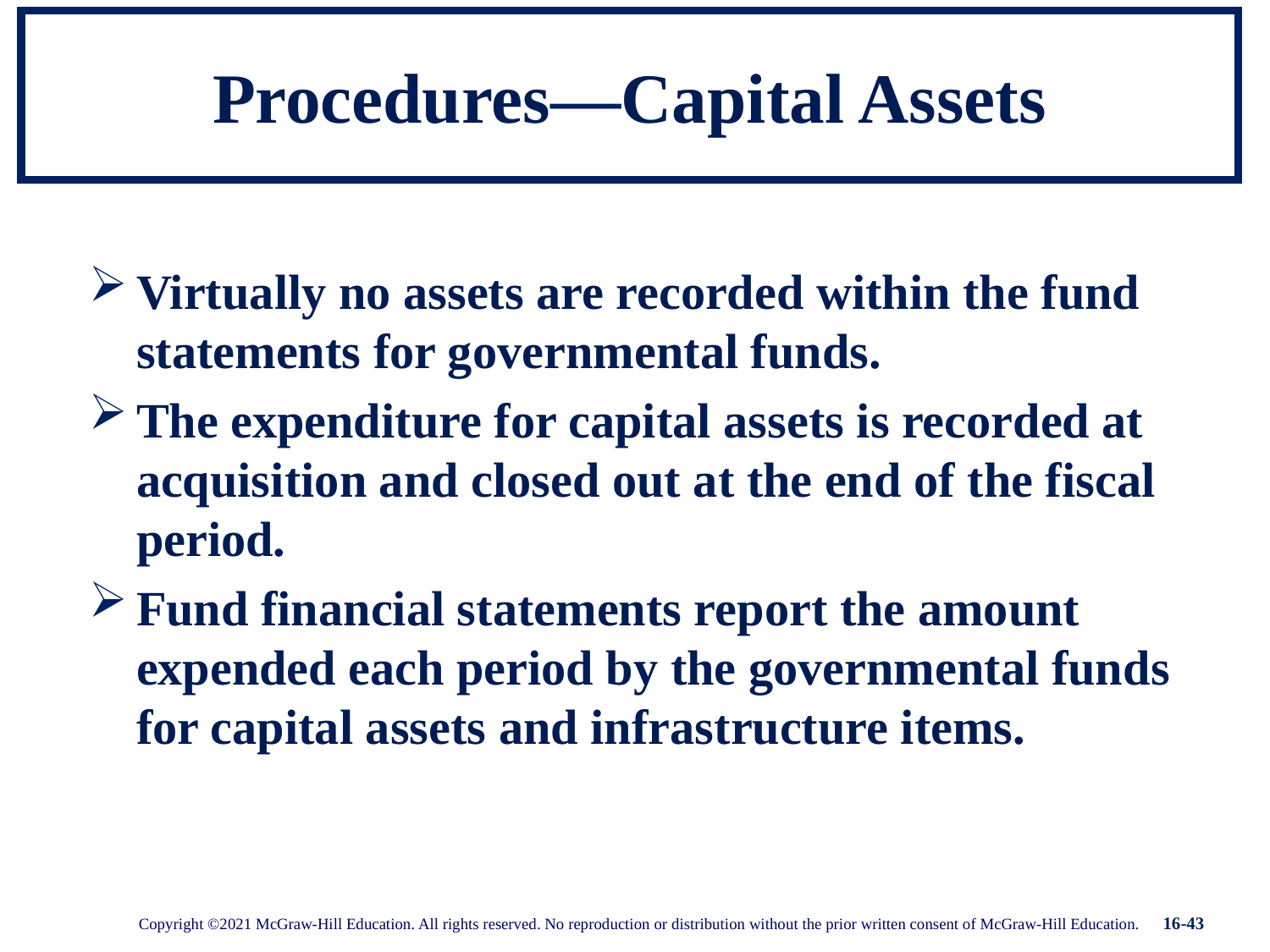

# Procedures—Capital Assets
Virtually no assets are recorded within the fund statements for governmental funds.
The expenditure for capital assets is recorded at acquisition and closed out at the end of the fiscal period.
Fund financial statements report the amount expended each period by the governmental funds for capital assets and infrastructure items.
16-43
Copyright ©2021 McGraw-Hill Education. All rights reserved. No reproduction or distribution without the prior written consent of McGraw-Hill Education.